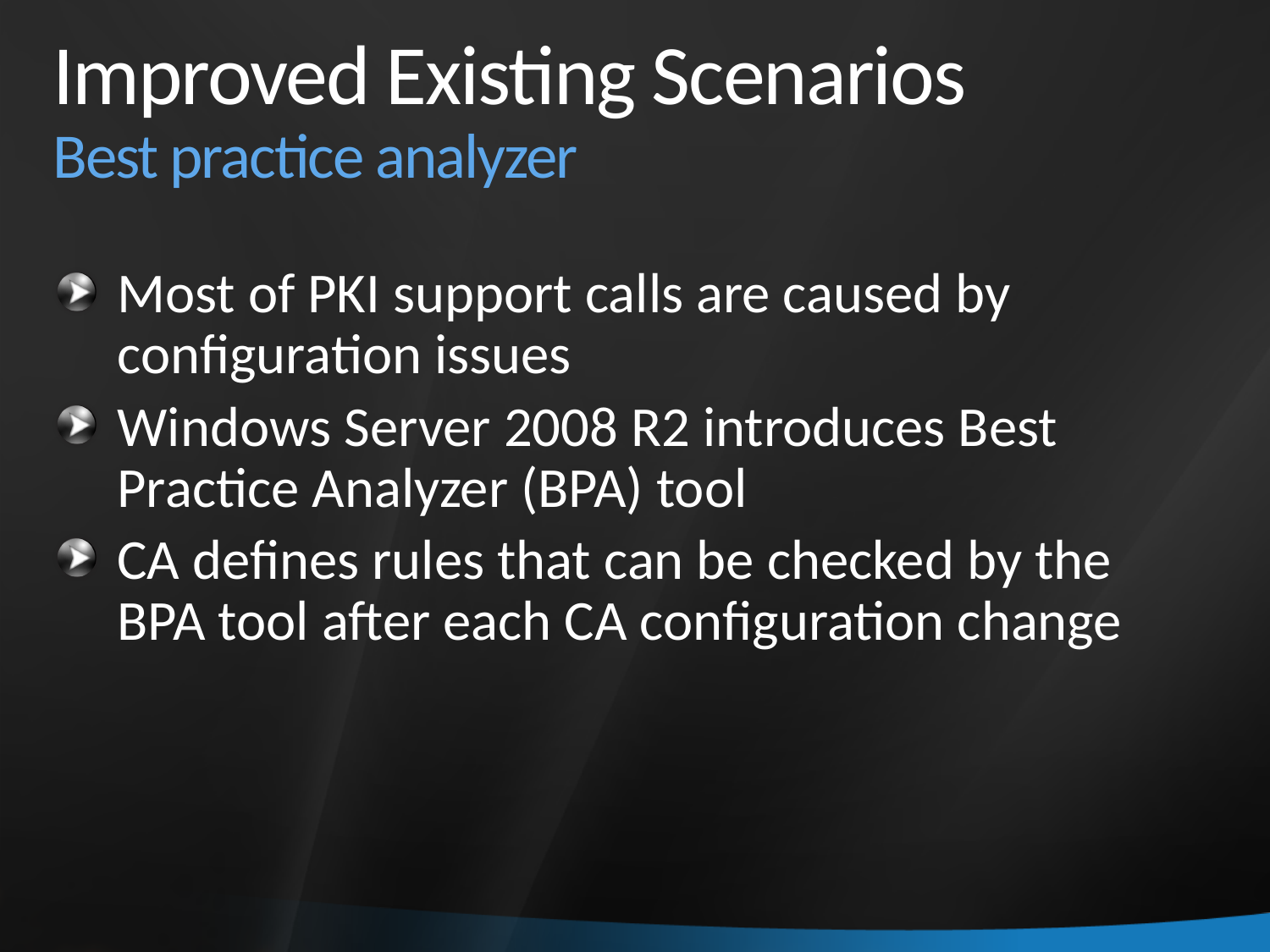

# Improved Existing Scenarios Best practice analyzer
Most of PKI support calls are caused by configuration issues
Windows Server 2008 R2 introduces Best Practice Analyzer (BPA) tool
CA defines rules that can be checked by the
BPA tool after each CA configuration change